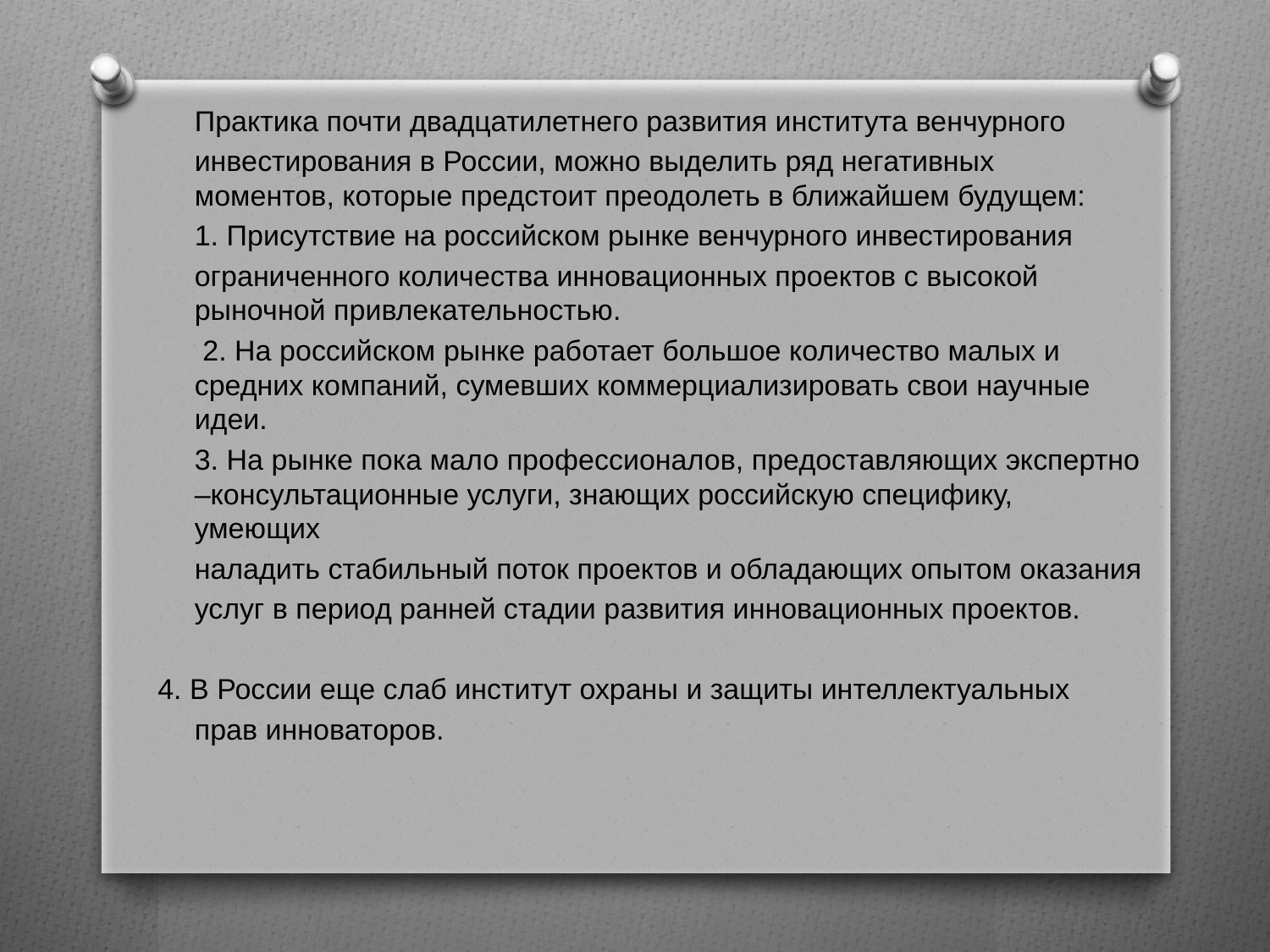

#
Практика почти двадцатилетнего развития института венчурного
инвестирования в России, можно выделить ряд негативных моментов, которые предстоит преодолеть в ближайшем будущем:
1. Присутствие на российском рынке венчурного инвестирования
ограниченного количества инновационных проектов с высокой рыночной привлекательностью.
 2. На российском рынке работает большое количество малых и средних компаний, сумевших коммерциализировать свои научные идеи.
3. На рынке пока мало профессионалов, предоставляющих экспертно –консультационные услуги, знающих российскую специфику, умеющих
наладить стабильный поток проектов и обладающих опытом оказания
услуг в период ранней стадии развития инновационных проектов.

4. В России еще слаб институт охраны и защиты интеллектуальных
прав инноваторов.